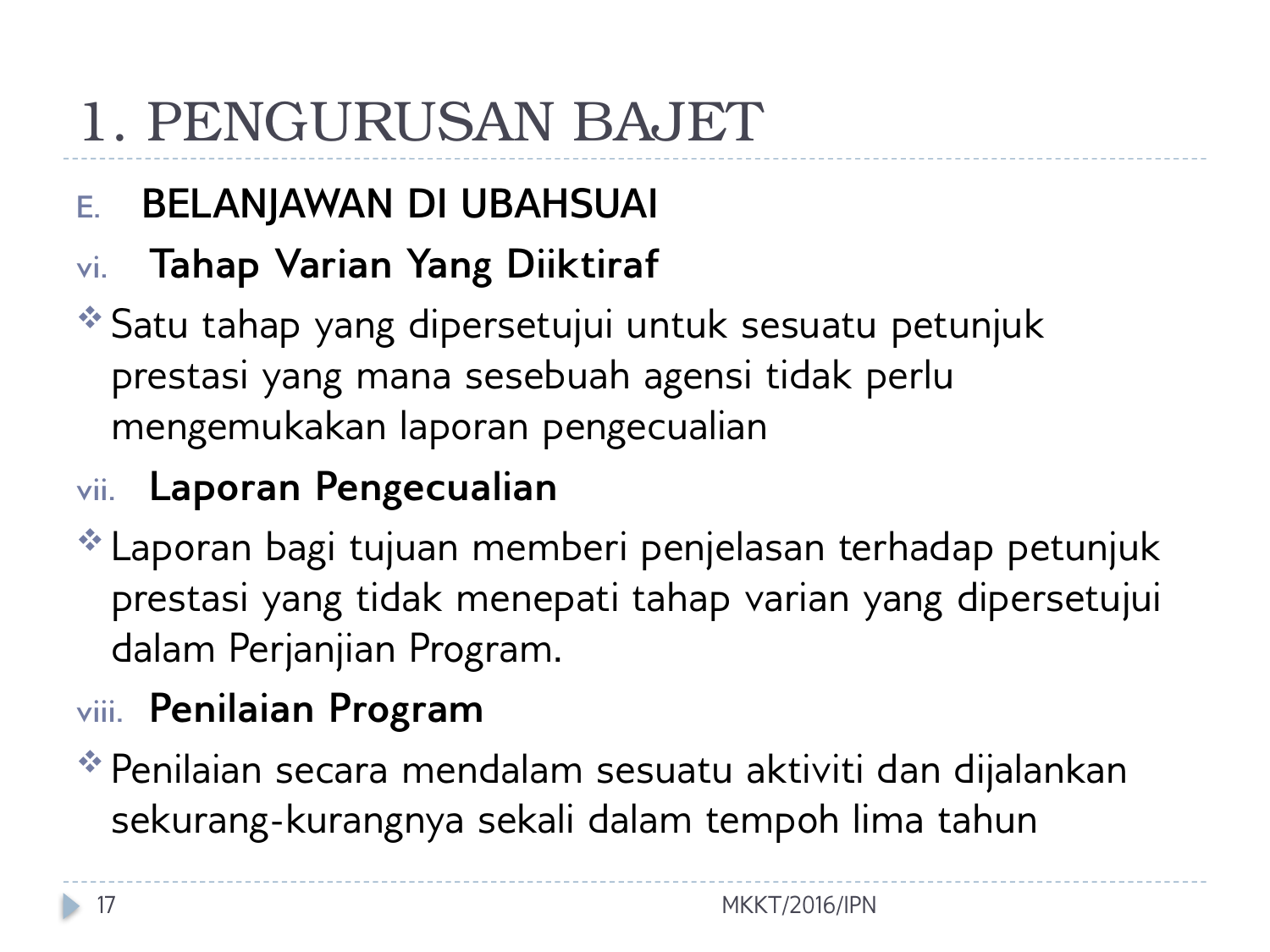

# 1. PENGURUSAN BAJET
BELANJAWAN DI UBAHSUAI
Tahap Varian Yang Diiktiraf
Satu tahap yang dipersetujui untuk sesuatu petunjuk prestasi yang mana sesebuah agensi tidak perlu mengemukakan laporan pengecualian
Laporan Pengecualian
Laporan bagi tujuan memberi penjelasan terhadap petunjuk prestasi yang tidak menepati tahap varian yang dipersetujui dalam Perjanjian Program.
Penilaian Program
Penilaian secara mendalam sesuatu aktiviti dan dijalankan sekurang-kurangnya sekali dalam tempoh lima tahun
17
MKKT/2016/IPN